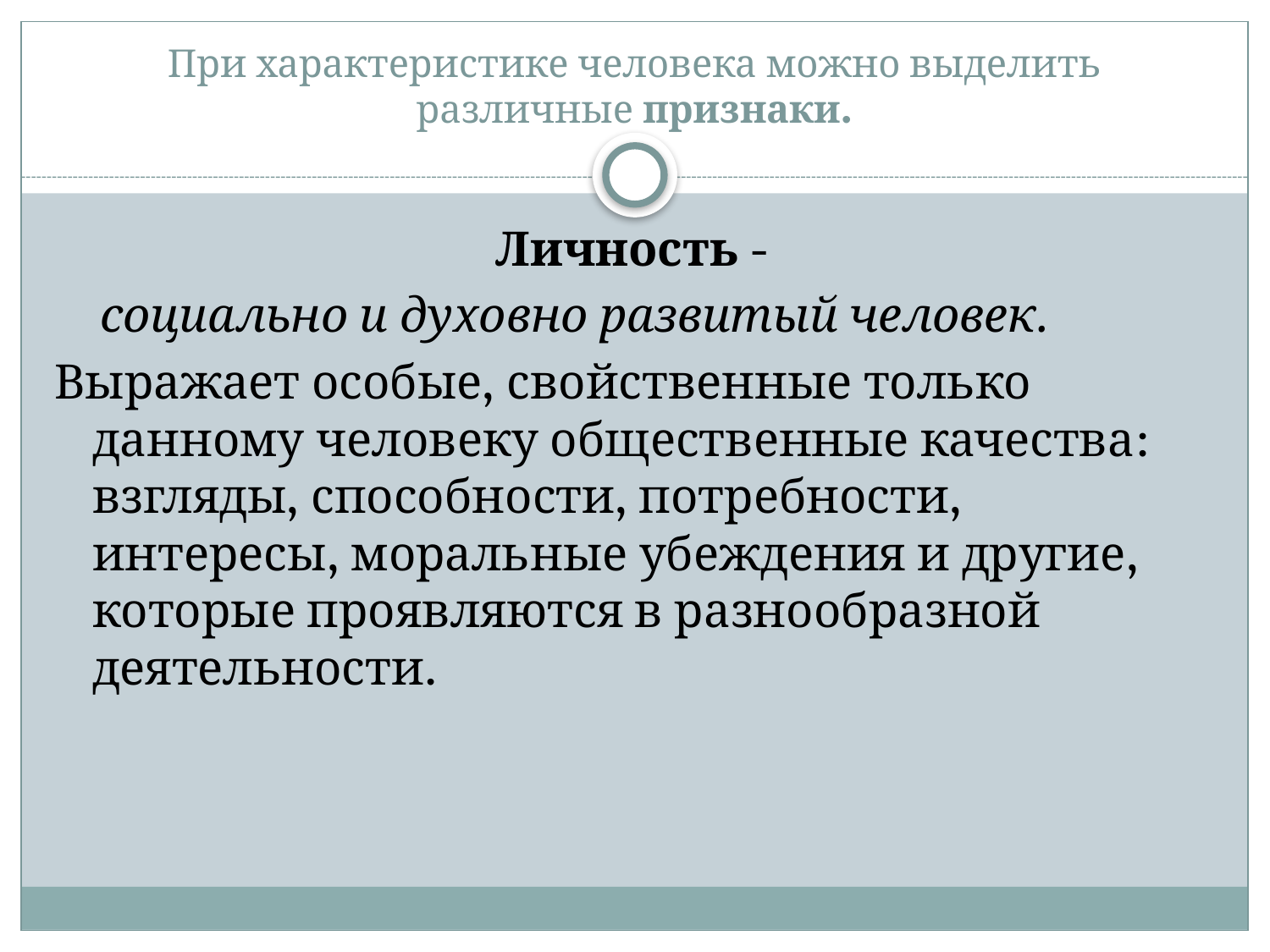

# При характеристике человека можно выделить различные признаки.
Личность -
    социально и духовно развитый человек.
Выражает особые, свойственные только данному человеку общественные качества: взгляды, способности, потребности, интересы, моральные убеждения и другие, которые проявляются в разнообразной деятельности.